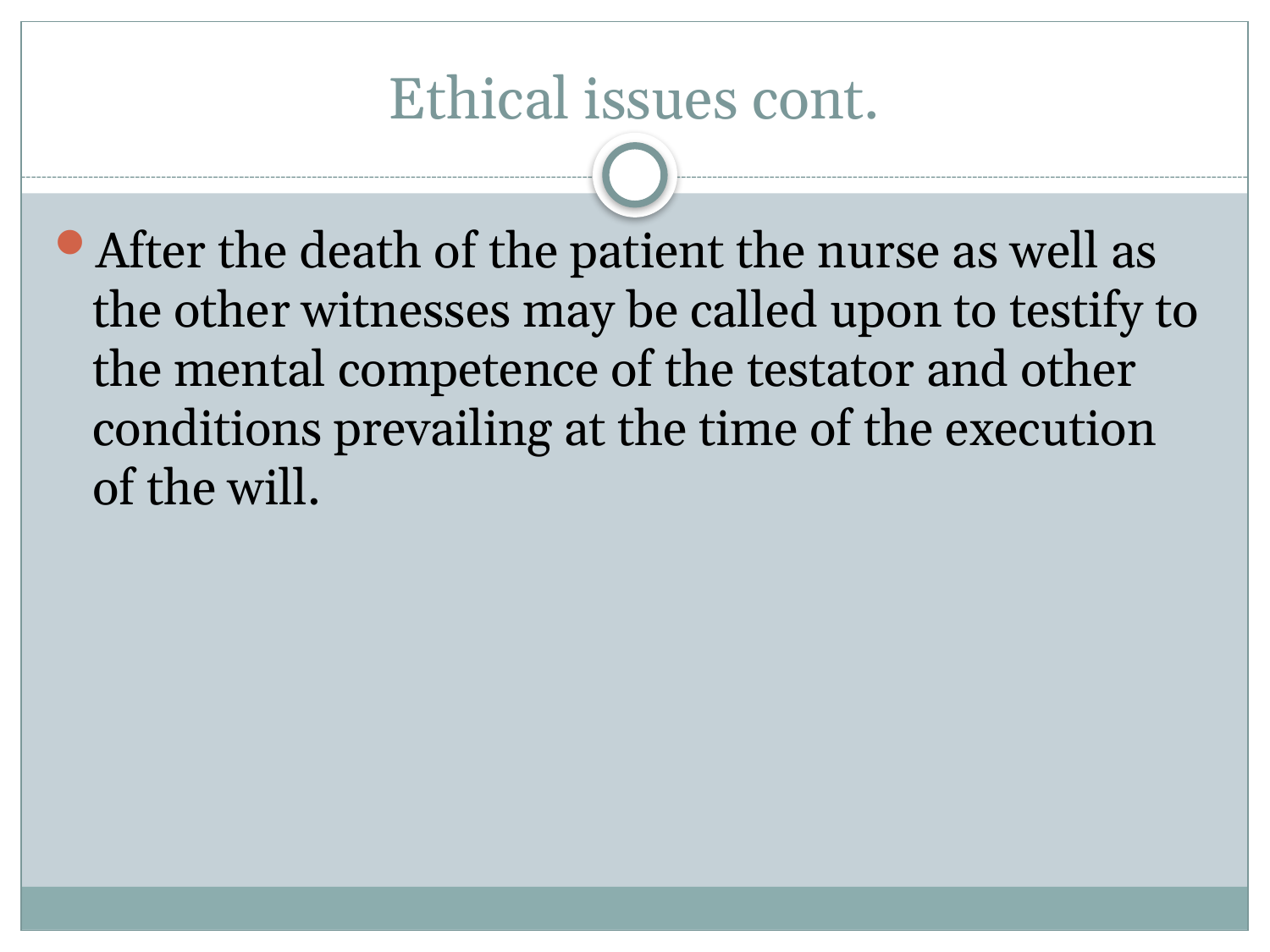

# Ethical issues cont.
After the death of the patient the nurse as well as the other witnesses may be called upon to testify to the mental competence of the testator and other conditions prevailing at the time of the execution of the will.